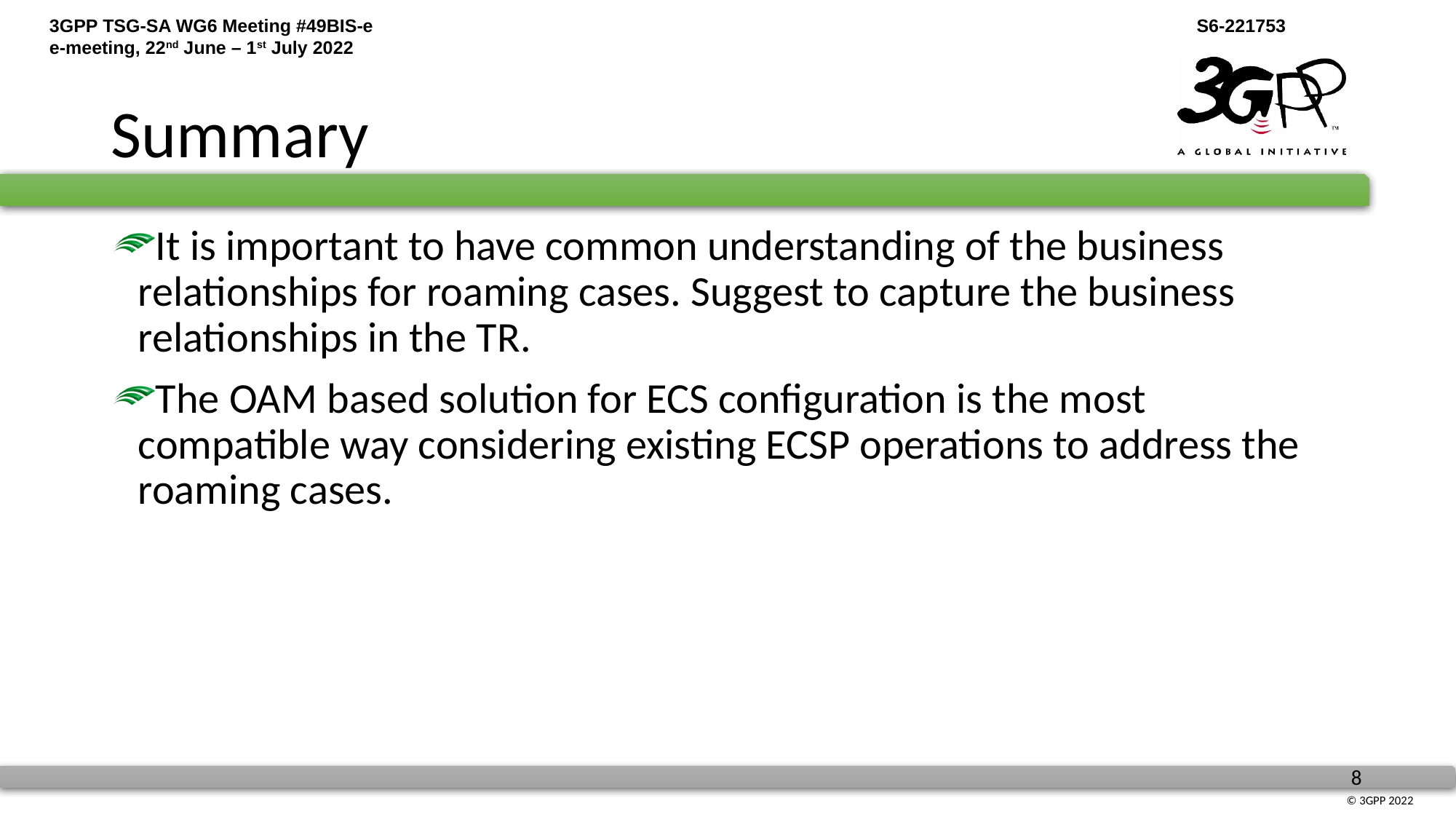

# Summary
It is important to have common understanding of the business relationships for roaming cases. Suggest to capture the business relationships in the TR.
The OAM based solution for ECS configuration is the most compatible way considering existing ECSP operations to address the roaming cases.